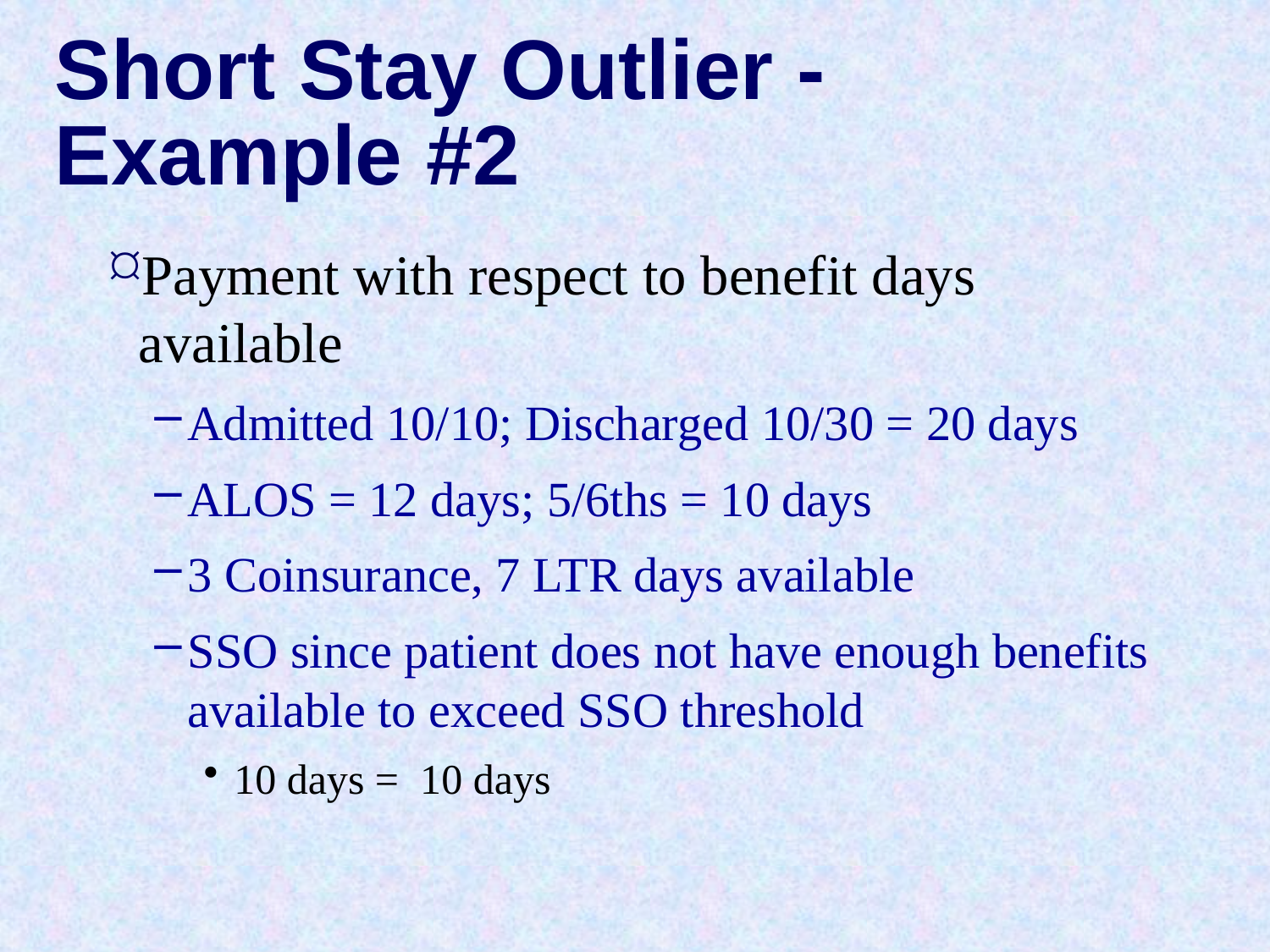

# Short Stay Outlier - Example #2
Payment with respect to benefit days available
Admitted 10/10; Discharged 10/30 = 20 days
ALOS = 12 days; 5/6ths = 10 days
3 Coinsurance, 7 LTR days available
SSO since patient does not have enough benefits available to exceed SSO threshold
10 days =  10 days